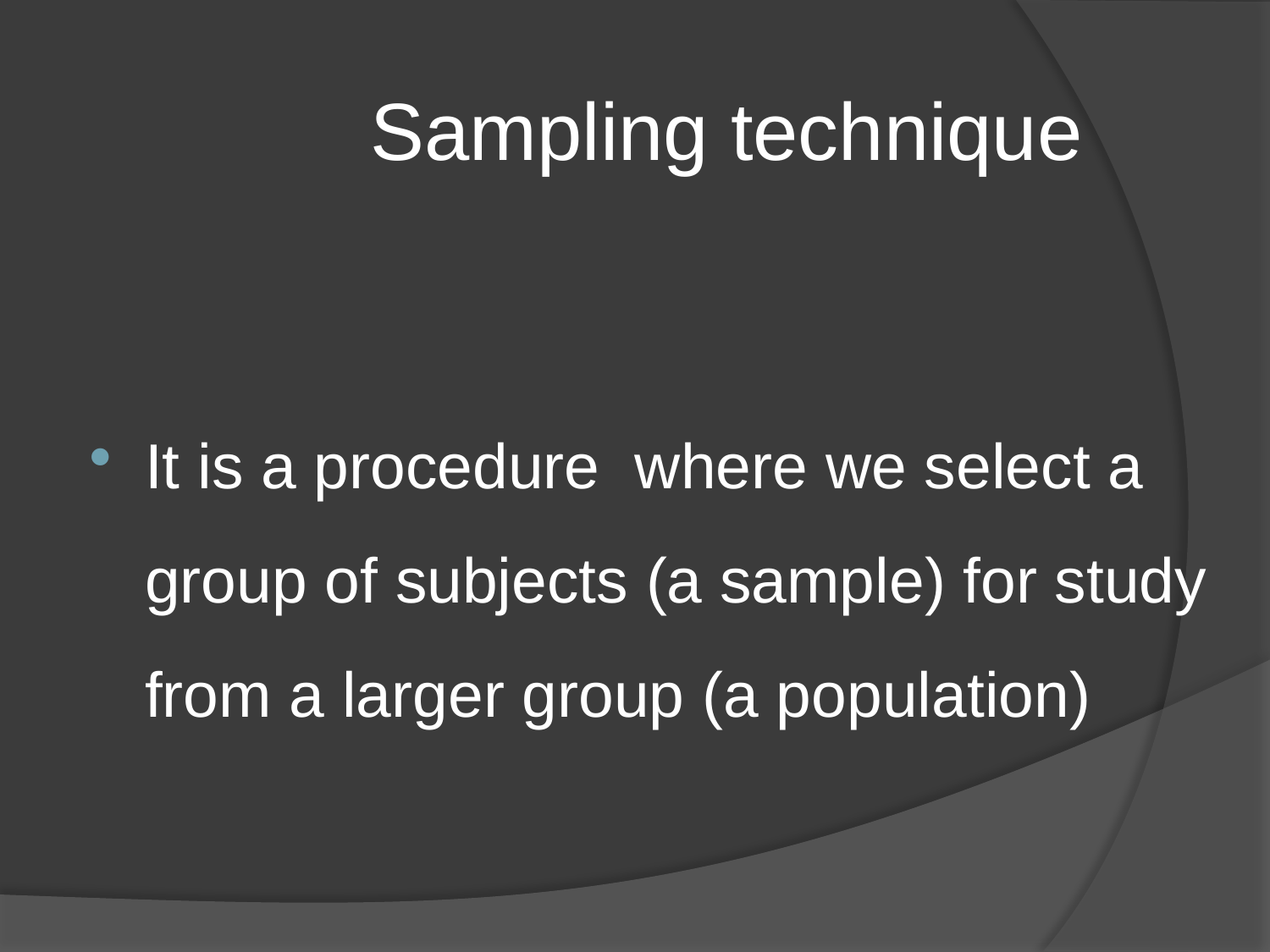

# Sampling technique
It is a procedure  where we select a group of subjects (a sample) for study from a larger group (a population)